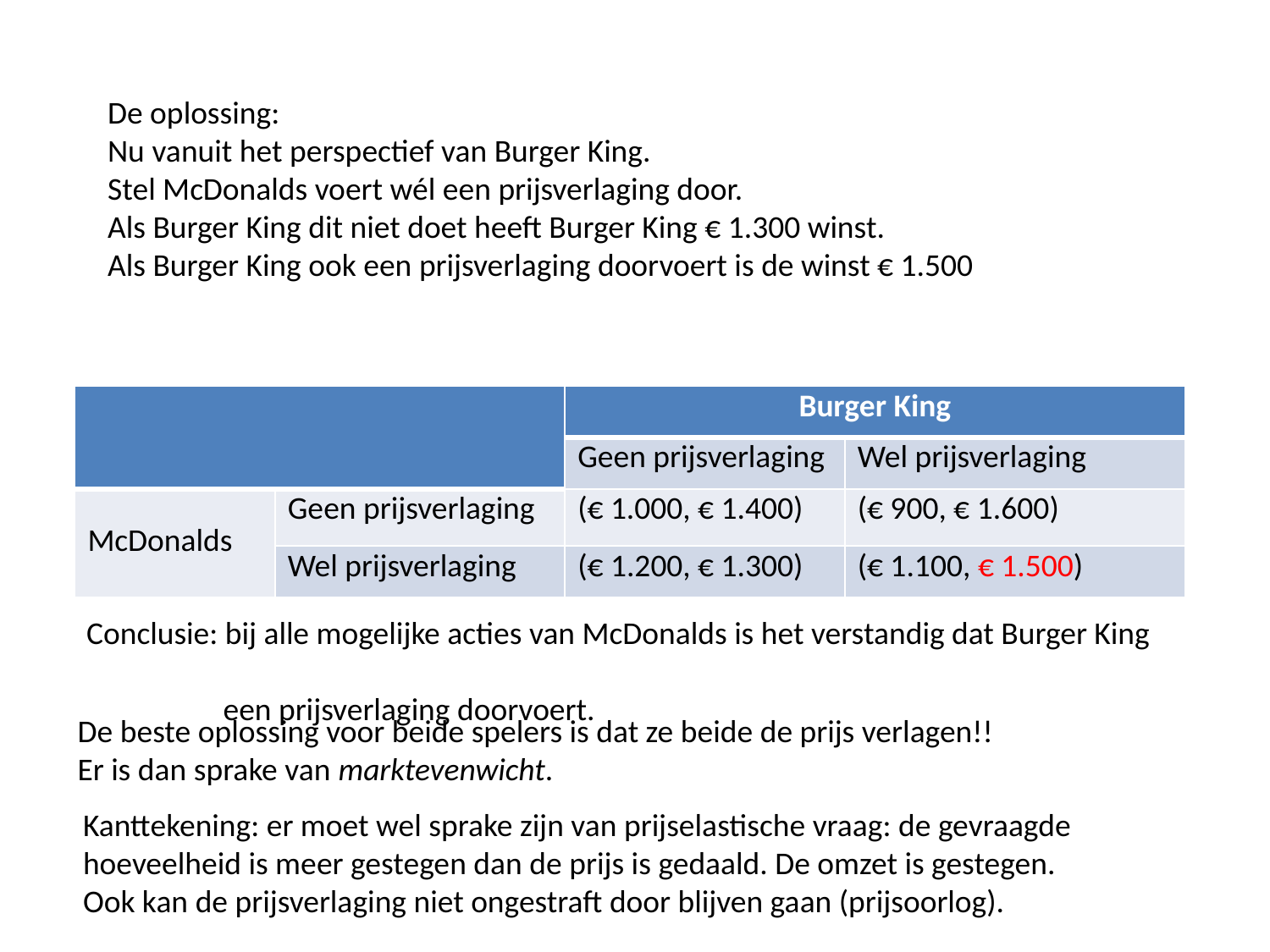

De oplossing:
Nu vanuit het perspectief van Burger King.
Stel McDonalds voert wél een prijsverlaging door.
Als Burger King dit niet doet heeft Burger King € 1.300 winst.
Als Burger King ook een prijsverlaging doorvoert is de winst € 1.500
|  |  | Burger King |  |
| --- | --- | --- | --- |
|  |  | Geen prijsverlaging | Wel prijsverlaging |
| McDonalds | Geen prijsverlaging | (€ 1.000, € 1.400) | (€ 900, € 1.600) |
|  | Wel prijsverlaging | (€ 1.200, € 1.300) | (€ 1.100, € 1.500) |
Conclusie: bij alle mogelijke acties van McDonalds is het verstandig dat Burger King
                   een prijsverlaging doorvoert.
De beste oplossing voor beide spelers is dat ze beide de prijs verlagen!!
Er is dan sprake van marktevenwicht.
Kanttekening: er moet wel sprake zijn van prijselastische vraag: de gevraagde hoeveelheid is meer gestegen dan de prijs is gedaald. De omzet is gestegen.
Ook kan de prijsverlaging niet ongestraft door blijven gaan (prijsoorlog).